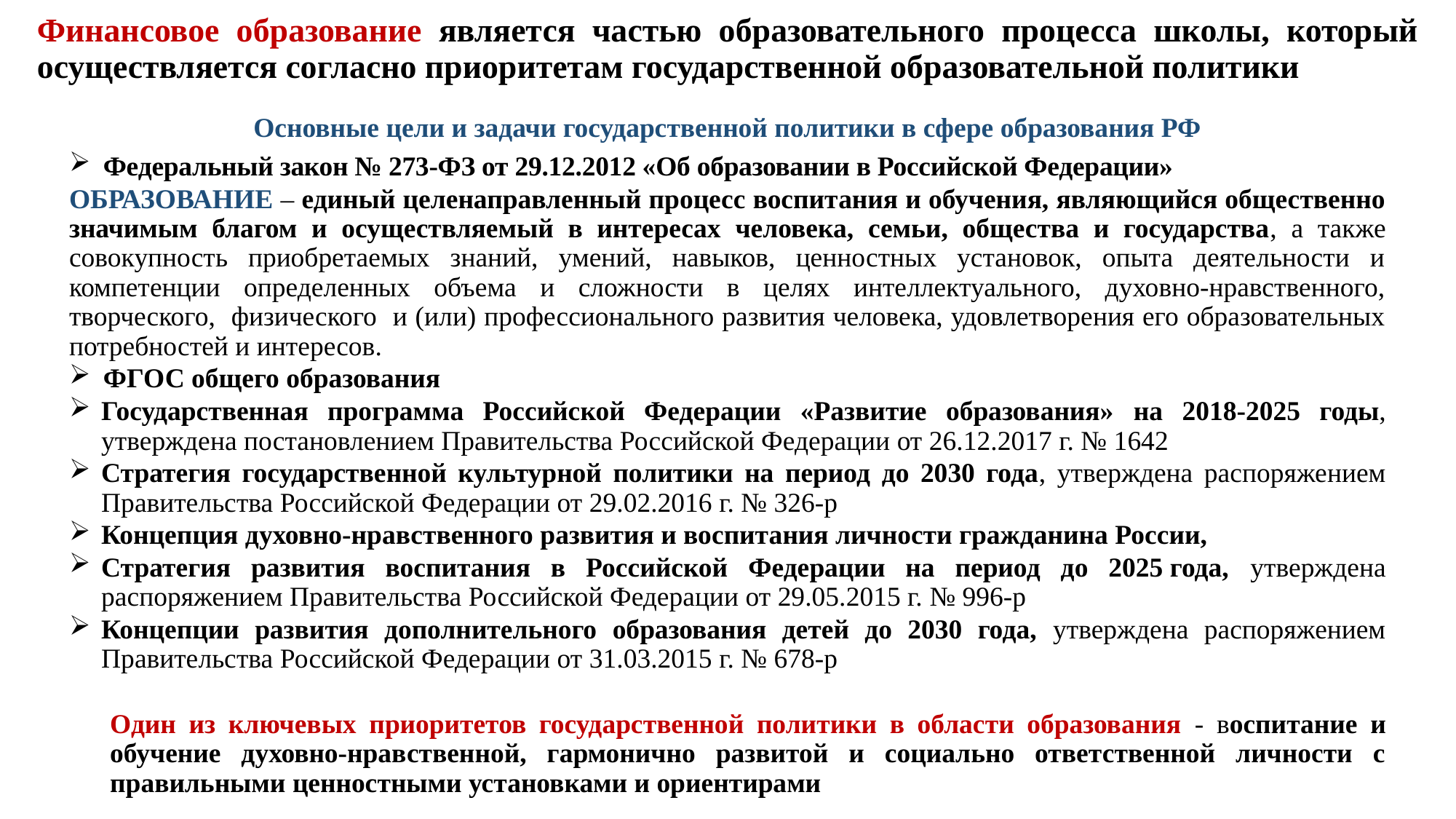

Финансовое образование является частью образовательного процесса школы, который осуществляется согласно приоритетам государственной образовательной политики
Основные цели и задачи государственной политики в сфере образования РФ
Федеральный закон № 273-ФЗ от 29.12.2012 «Об образовании в Российской Федерации»
ОБРАЗОВАНИЕ – единый целенаправленный процесс воспитания и обучения, являющийся общественно значимым благом и осуществляемый в интересах человека, семьи, общества и государства, а также совокупность приобретаемых знаний, умений, навыков, ценностных установок, опыта деятельности и компетенции определенных объема и сложности в целях интеллектуального, духовно-нравственного, творческого,  физического  и (или) профессионального развития человека, удовлетворения его образовательных потребностей и интересов.
ФГОС общего образования
Государственная программа Российской Федерации «Развитие образования» на 2018-2025 годы, утверждена постановлением Правительства Российской Федерации от 26.12.2017 г. № 1642
Стратегия государственной культурной политики на период до 2030 года, утверждена распоряжением Правительства Российской Федерации от 29.02.2016 г. № 326-р
Концепция духовно-нравственного развития и воспитания личности гражданина России,
Стратегия развития воспитания в Российской Федерации на период до 2025 года, утверждена распоряжением Правительства Российской Федерации от 29.05.2015 г. № 996-р
Концепции развития дополнительного образования детей до 2030 года, утверждена распоряжением Правительства Российской Федерации от 31.03.2015 г. № 678-р

Один из ключевых приоритетов государственной политики в области образования - воспитание и обучение духовно-нравственной, гармонично развитой и социально ответственной личности с правильными ценностными установками и ориентирами